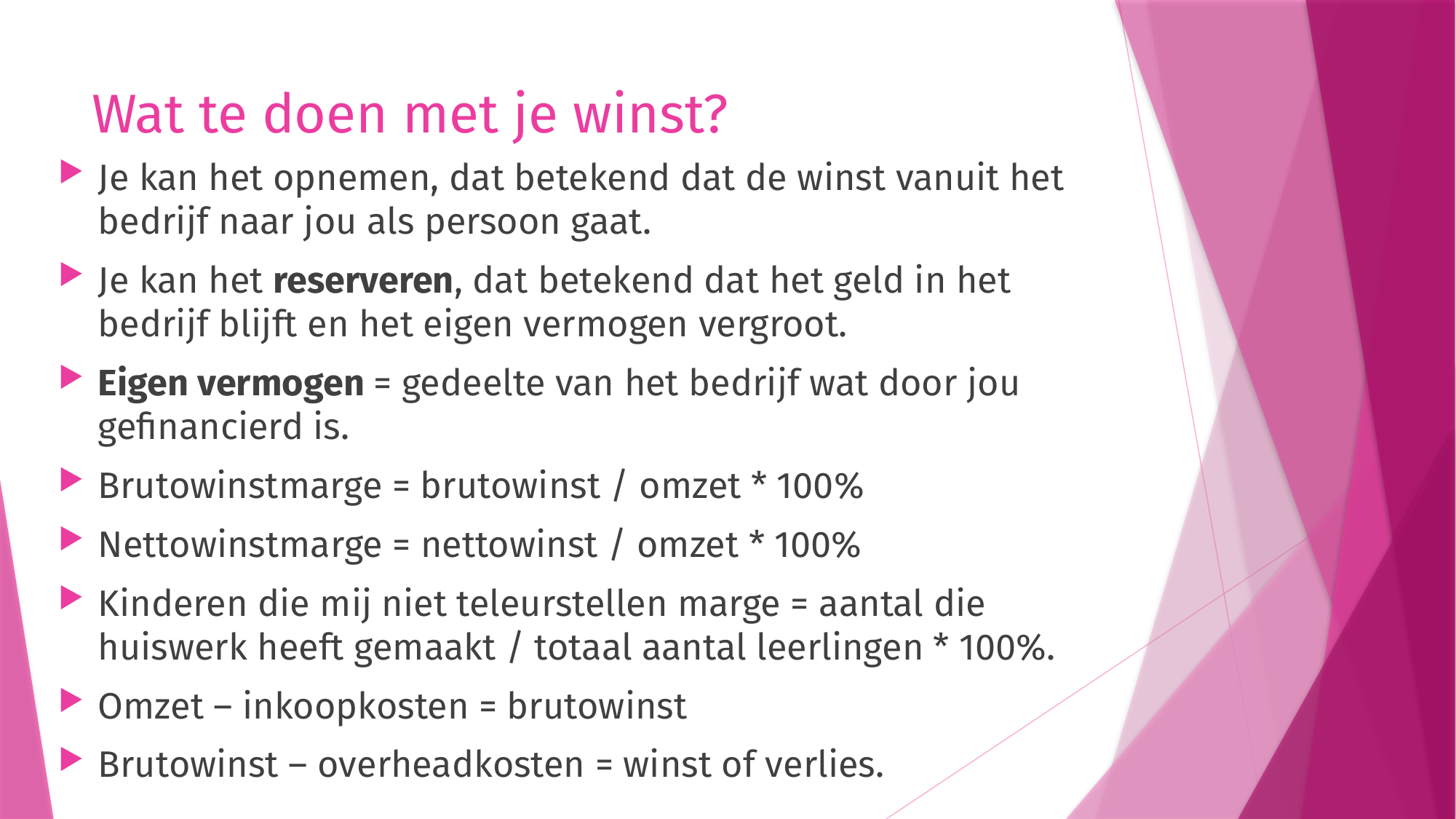

# Wat te doen met je winst?
Je kan het opnemen, dat betekend dat de winst vanuit het bedrijf naar jou als persoon gaat.
Je kan het reserveren, dat betekend dat het geld in het bedrijf blijft en het eigen vermogen vergroot.
Eigen vermogen = gedeelte van het bedrijf wat door jou gefinancierd is.
Brutowinstmarge = brutowinst / omzet * 100%
Nettowinstmarge = nettowinst / omzet * 100%
Kinderen die mij niet teleurstellen marge = aantal die huiswerk heeft gemaakt / totaal aantal leerlingen * 100%.
Omzet – inkoopkosten = brutowinst
Brutowinst – overheadkosten = winst of verlies.